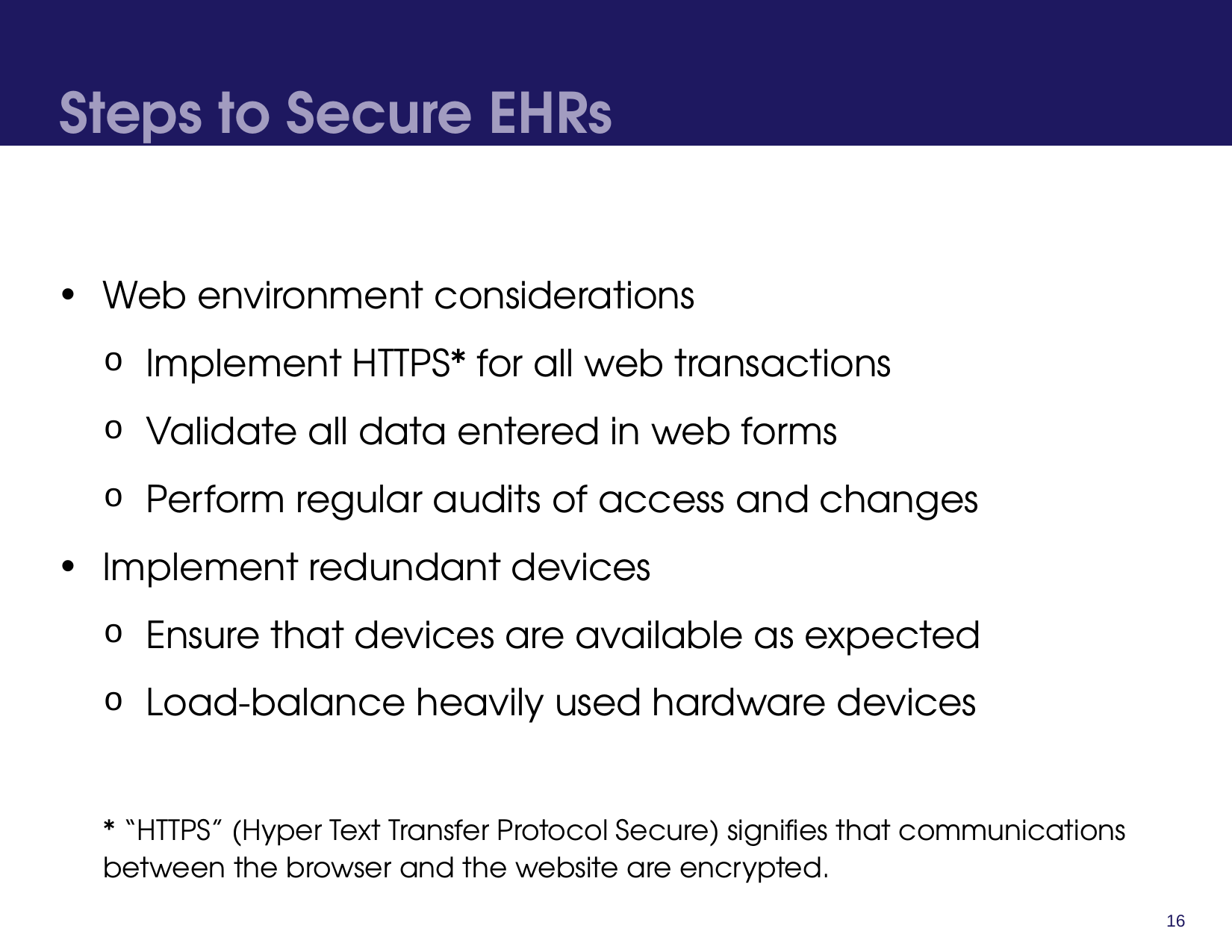

# Steps to Secure EHRs
Web environment considerations
Implement HTTPS* for all web transactions
Validate all data entered in web forms
Perform regular audits of access and changes
Implement redundant devices
Ensure that devices are available as expected
Load-balance heavily used hardware devices

* “HTTPS” (Hyper Text Transfer Protocol Secure) signifies that communications between the browser and the website are encrypted.
16